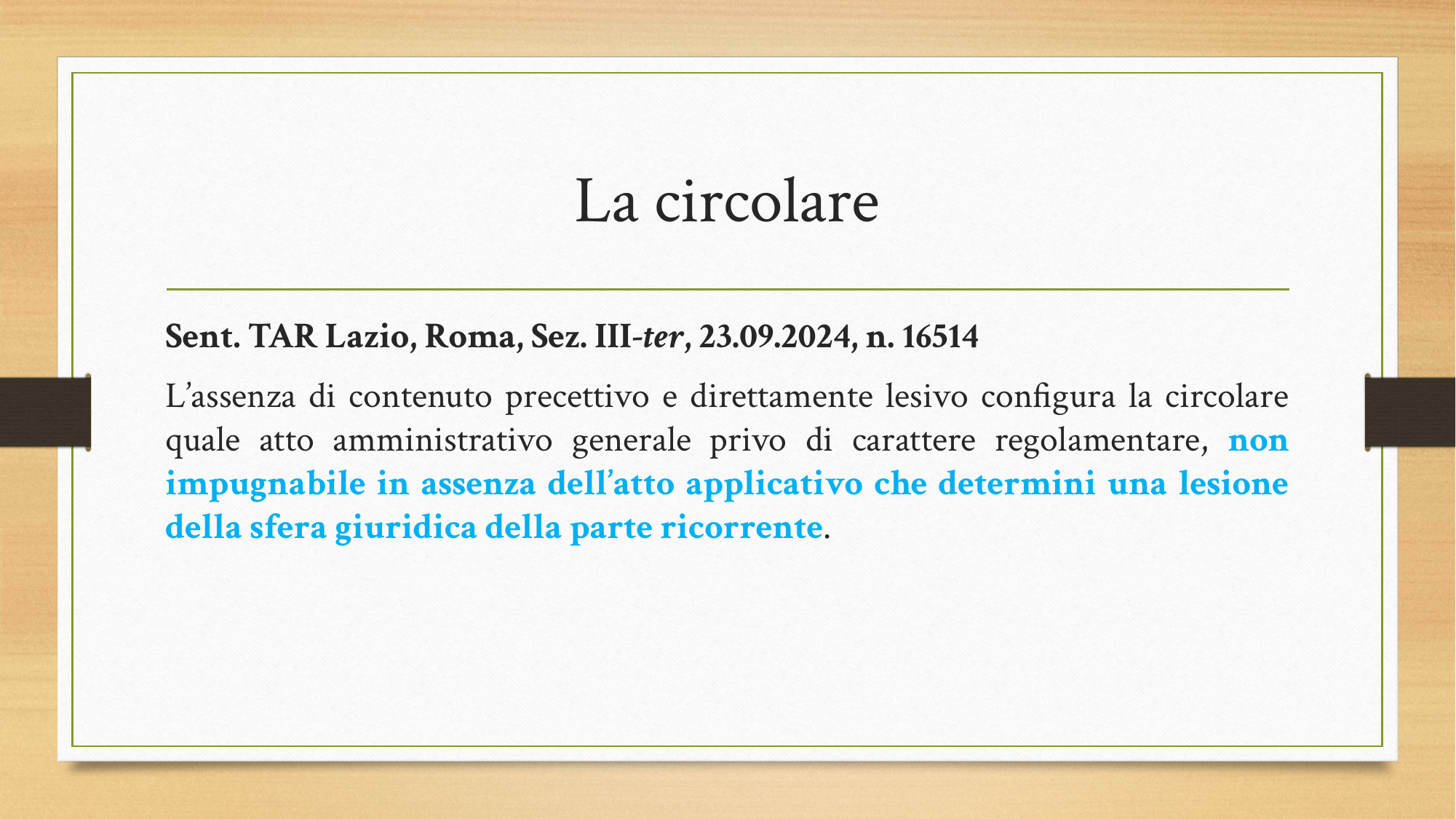

# La circolare
Sent. TAR Lazio, Roma, Sez. III-ter, 23.09.2024, n. 16514
L’assenza di contenuto precettivo e direttamente lesivo configura la circolare quale atto amministrativo generale privo di carattere regolamentare, non impugnabile in assenza dell’atto applicativo che determini una lesione della sfera giuridica della parte ricorrente.